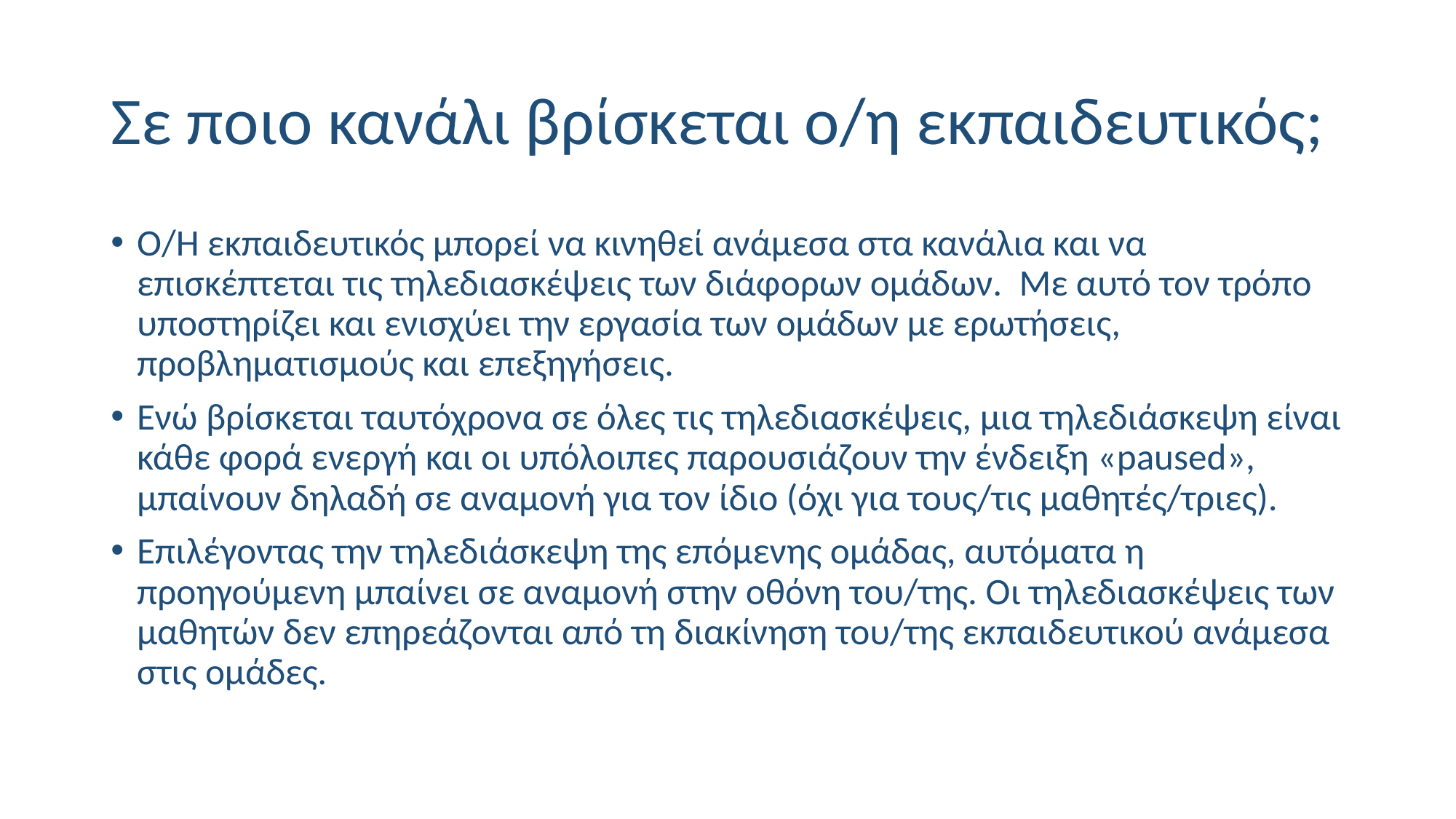

# Σε ποιο κανάλι βρίσκεται ο/η εκπαιδευτικός;
Ο/Η εκπαιδευτικός μπορεί να κινηθεί ανάμεσα στα κανάλια και να επισκέπτεται τις τηλεδιασκέψεις των διάφoρων ομάδων.  Με αυτό τον τρόπο υποστηρίζει και ενισχύει την εργασία των ομάδων με ερωτήσεις, προβληματισμούς και επεξηγήσεις.
Ενώ βρίσκεται ταυτόχρονα σε όλες τις τηλεδιασκέψεις, μια τηλεδιάσκεψη είναι κάθε φορά ενεργή και οι υπόλοιπες παρουσιάζουν την ένδειξη «paused», μπαίνουν δηλαδή σε αναμονή για τον ίδιο (όχι για τους/τις μαθητές/τριες).
Επιλέγοντας την τηλεδιάσκεψη της επόμενης ομάδας, αυτόματα η προηγούμενη μπαίνει σε αναμονή στην οθόνη του/της. Οι τηλεδιασκέψεις των μαθητών δεν επηρεάζονται από τη διακίνηση του/της εκπαιδευτικού ανάμεσα στις ομάδες.